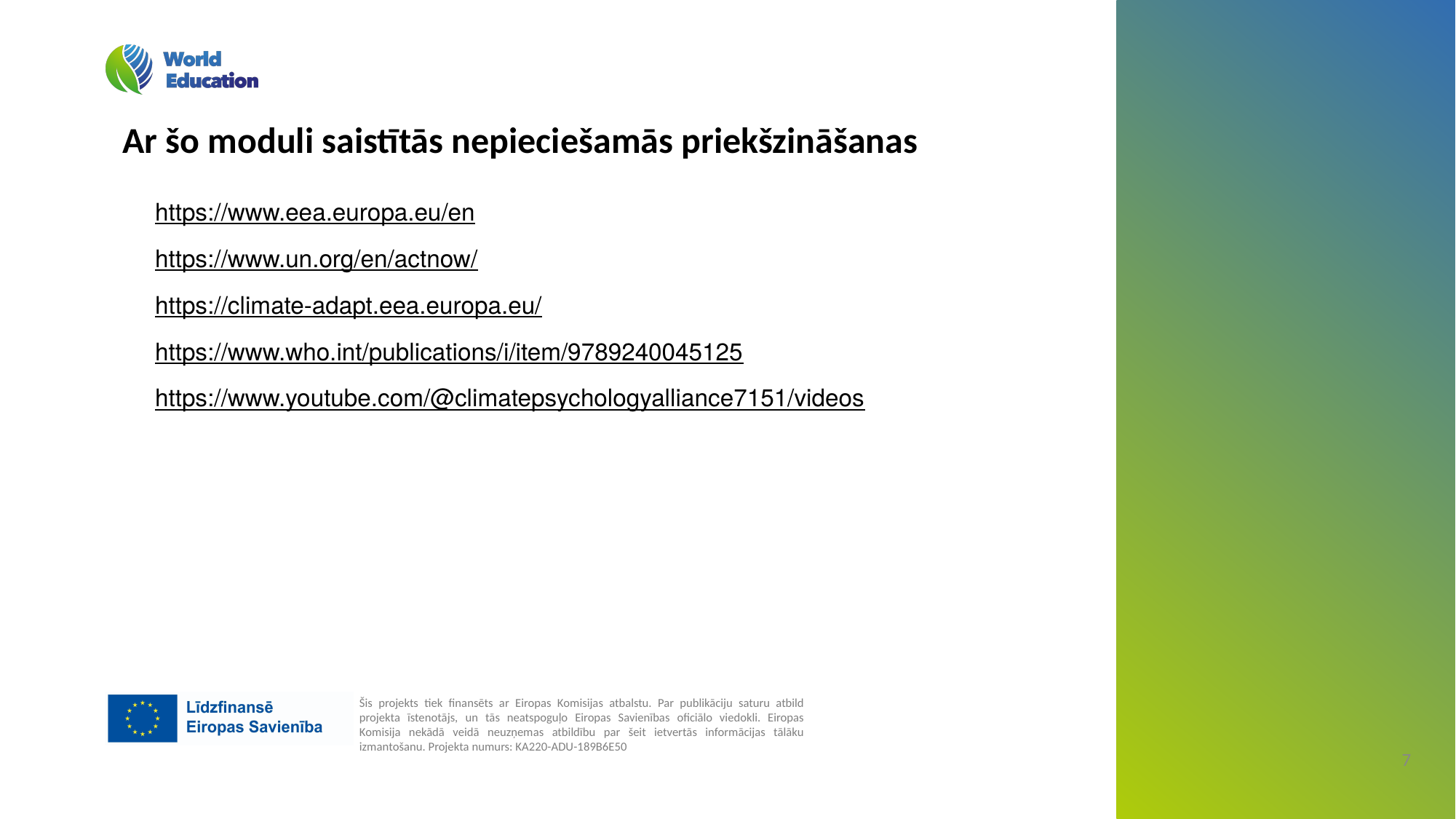

Ar šo moduli saistītās nepieciešamās priekšzināšanas

https://www.eea.europa.eu/en
https://www.un.org/en/actnow/
https://climate-adapt.eea.europa.eu/
https://www.who.int/publications/i/item/9789240045125
https://www.youtube.com/@climatepsychologyalliance7151/videos

7